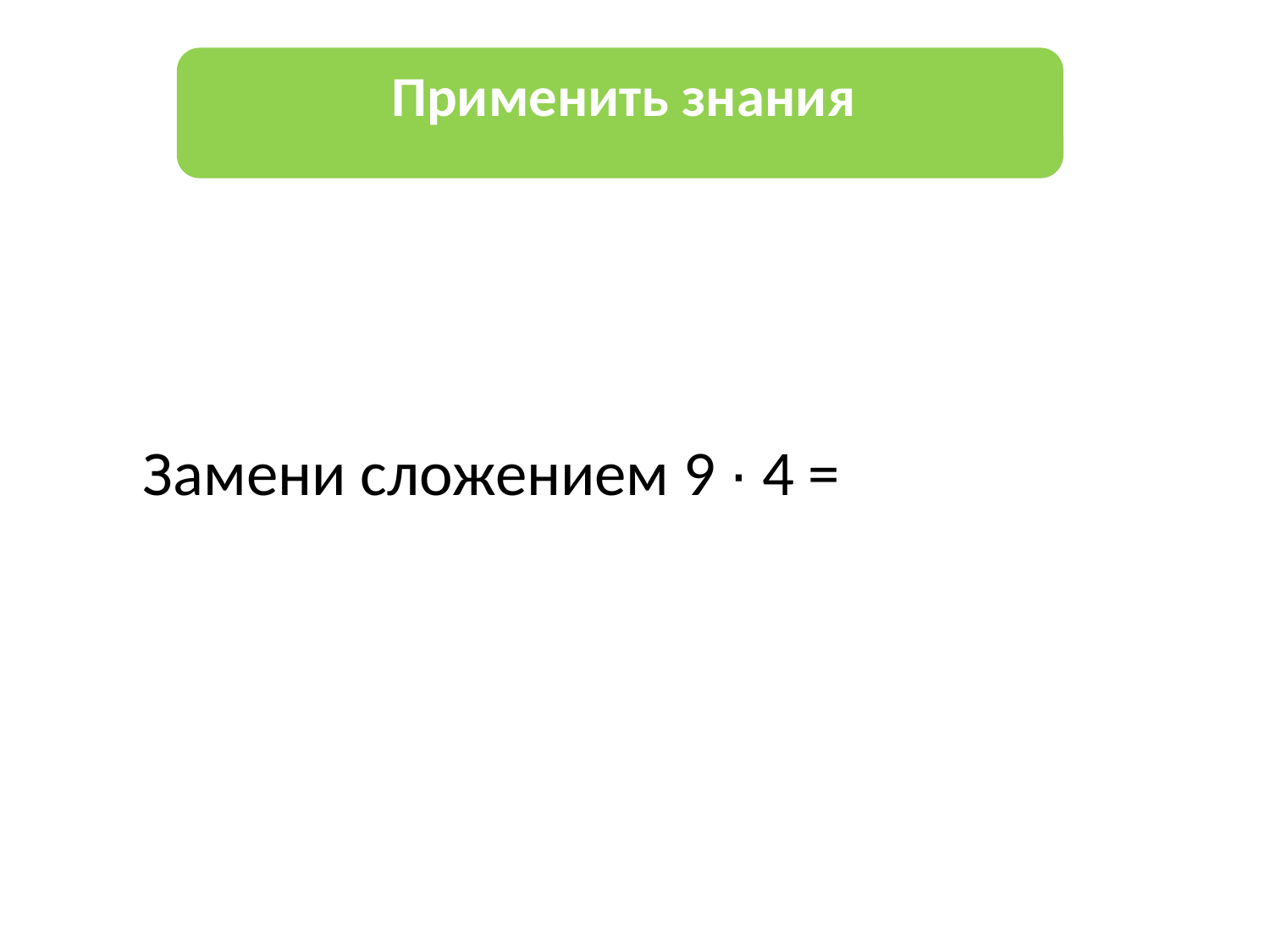

Применить знания

  Замени сложением 9 ∙ 4 =